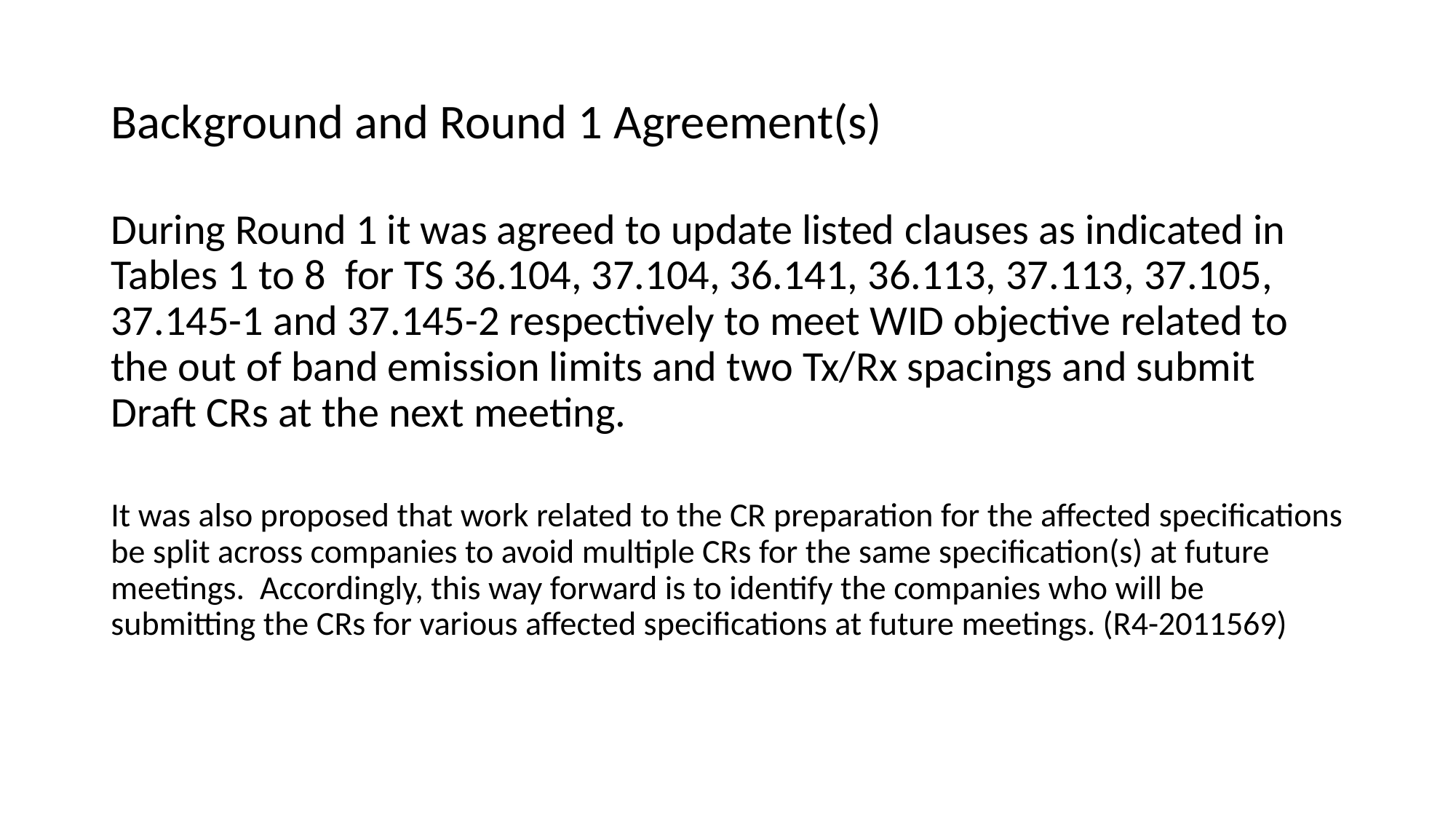

# Background and Round 1 Agreement(s)
During Round 1 it was agreed to update listed clauses as indicated in Tables 1 to 8  for TS 36.104, 37.104, 36.141, 36.113, 37.113, 37.105, 37.145-1 and 37.145-2 respectively to meet WID objective related to the out of band emission limits and two Tx/Rx spacings and submit Draft CRs at the next meeting.

It was also proposed that work related to the CR preparation for the affected specifications be split across companies to avoid multiple CRs for the same specification(s) at future meetings.  Accordingly, this way forward is to identify the companies who will be submitting the CRs for various affected specifications at future meetings. (R4-2011569)